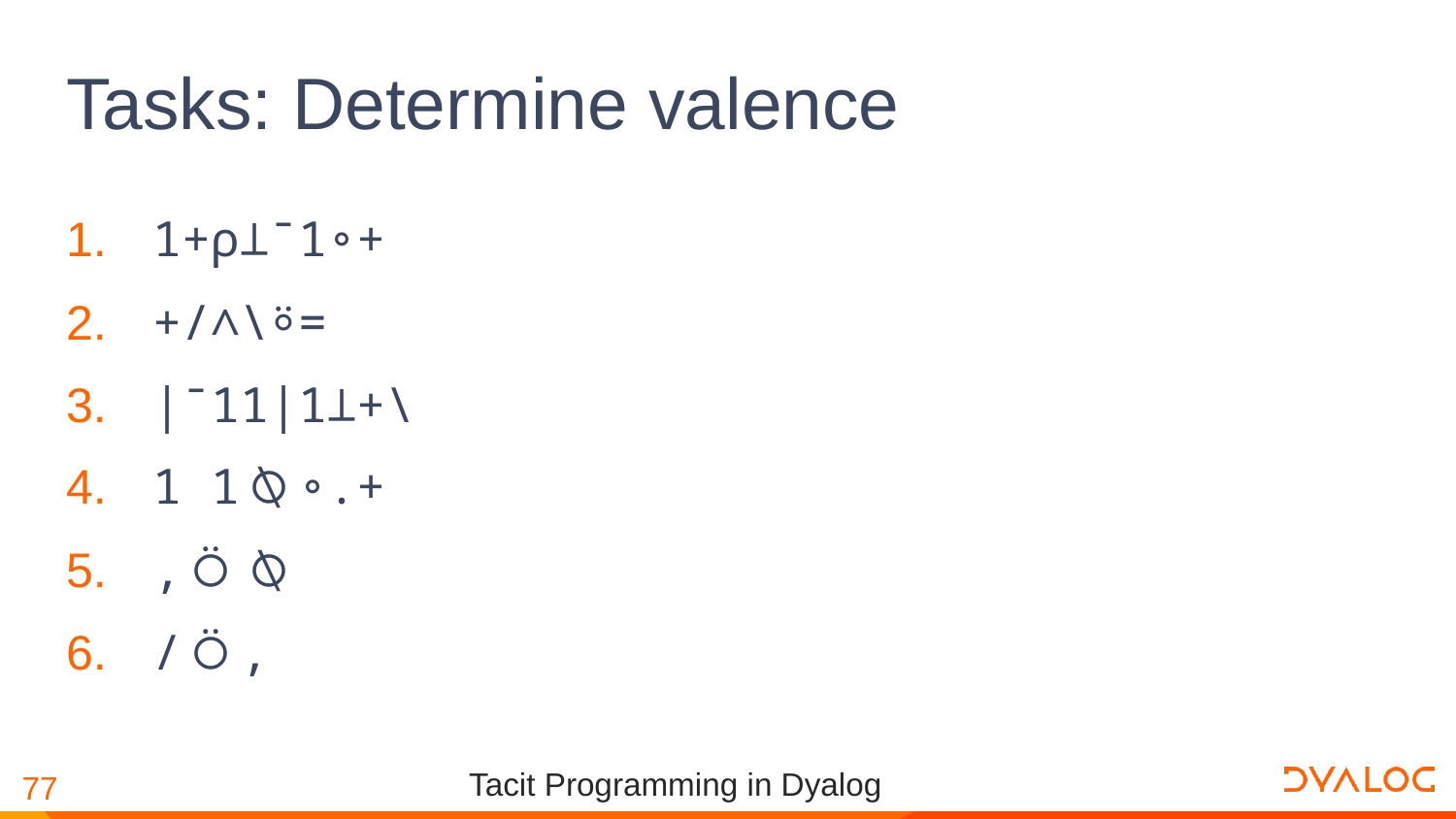

# Tasks: Determine valence
 1+⍴⊥¯1∘+
 +/∧\⍤=
 |¯11|1⊥+\
 1 1⍉∘.+
 ,⍥⍉
 /⍥,